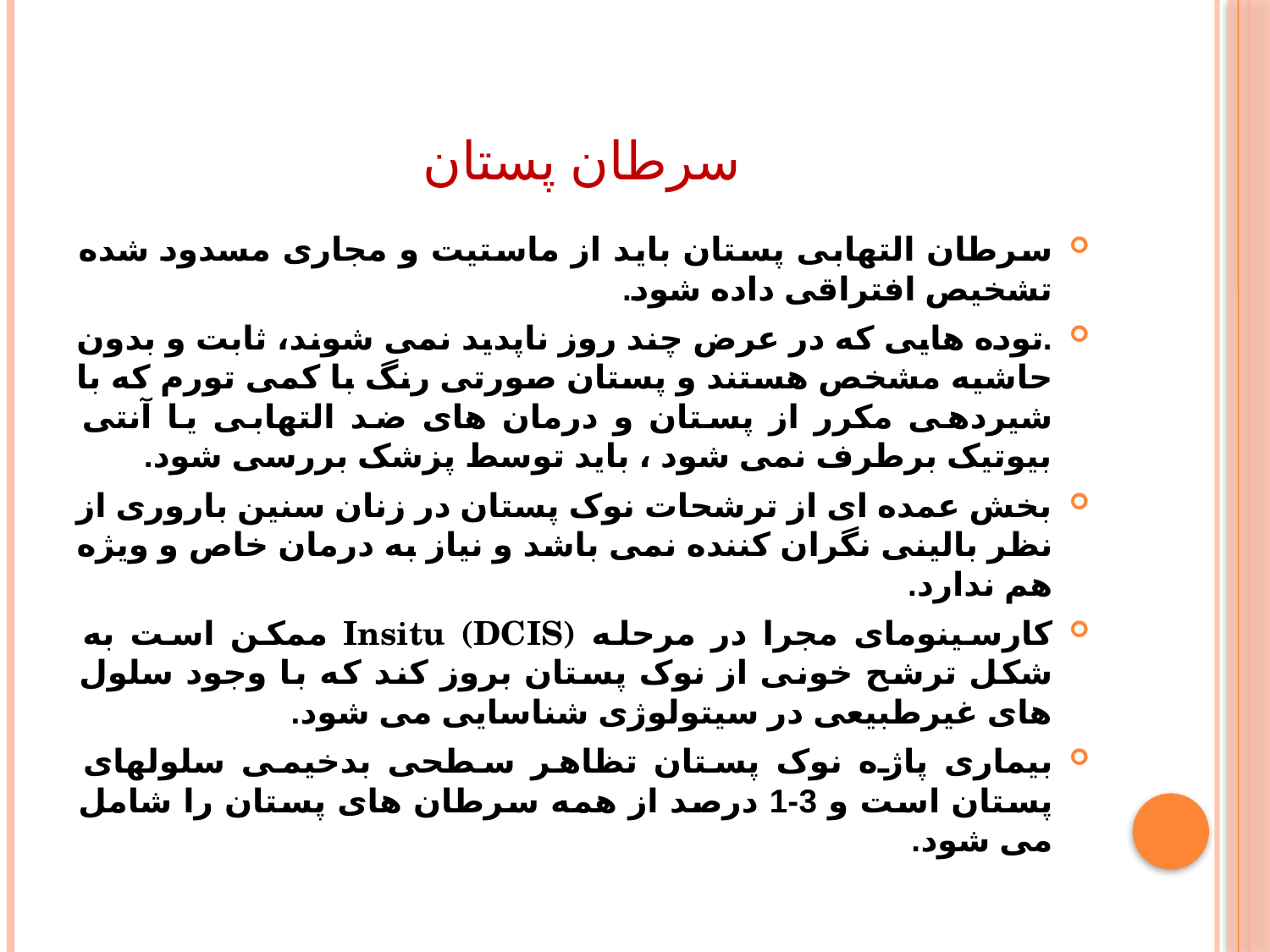

# سرطان پستان
سرطان التهابی پستان باید از ماستیت و مجاری مسدود شده تشخیص افتراقی داده شود.
.توده هایی که در عرض چند روز ناپدید نمی شوند، ثابت و بدون حاشیه مشخص هستند و پستان صورتی رنگ با کمی تورم که با شیردهی مکرر از پستان و درمان های ضد التهابی یا آنتی بیوتیک برطرف نمی شود ، باید توسط پزشک بررسی شود.
بخش عمده ای از ترشحات نوک پستان در زنان سنین باروری از نظر بالینی نگران کننده نمی باشد و نیاز به درمان خاص و ویژه هم ندارد.
کارسینومای مجرا در مرحله Insitu (DCIS) ممکن است به شکل ترشح خونی از نوک پستان بروز کند که با وجود سلول های غیرطبیعی در سیتولوژی شناسایی می شود.
بیماری پاژه نوک پستان تظاهر سطحی بدخیمی سلولهای پستان است و 3-1 درصد از همه سرطان های پستان را شامل می شود.